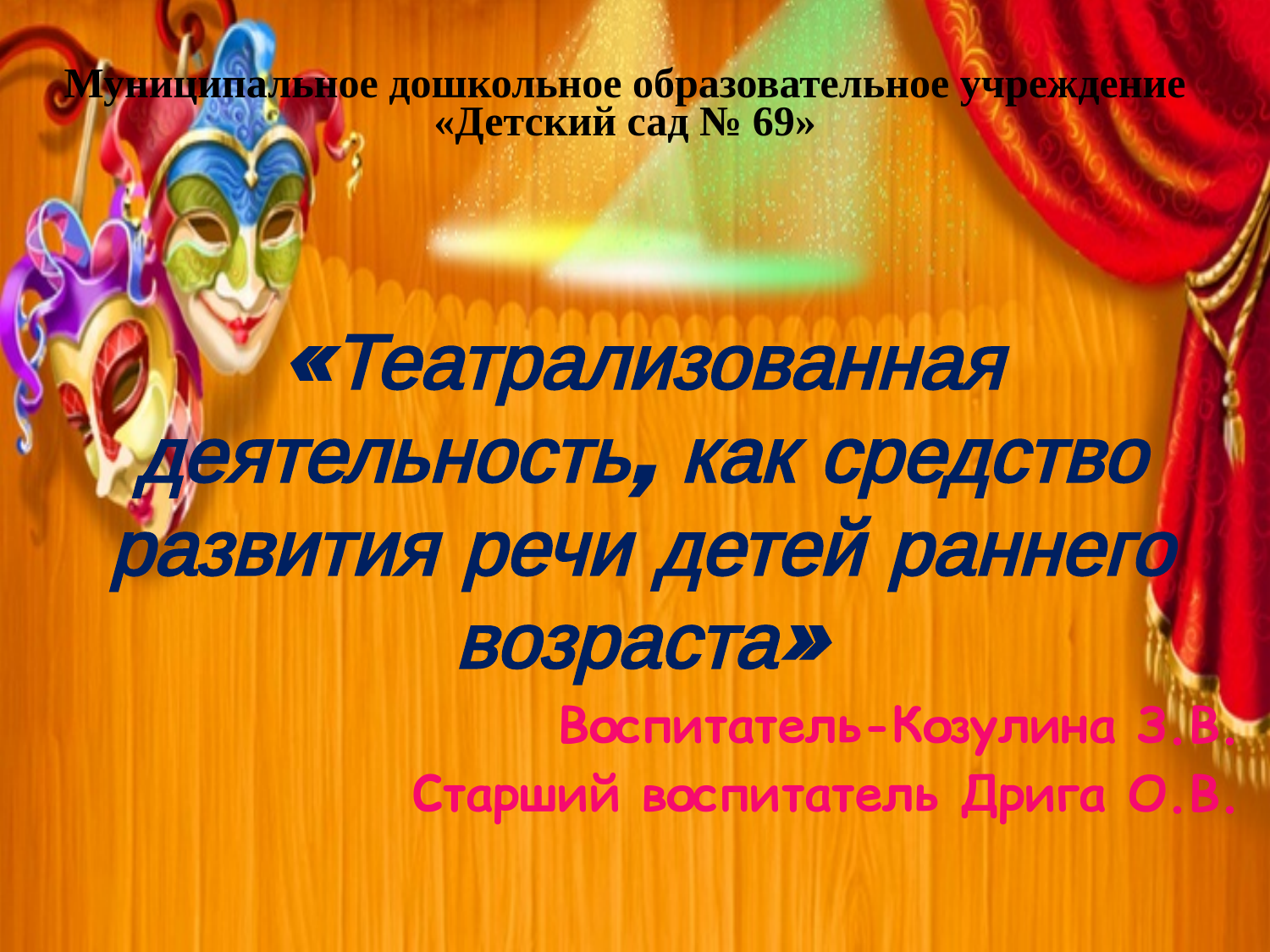

# Муниципальное дошкольное образовательное учреждение «Детский сад № 69»

«Театрализованная деятельность, как средство развития речи детей раннего возраста»
Воспитатель-Козулина З.В.
Старший воспитатель Дрига О.В.